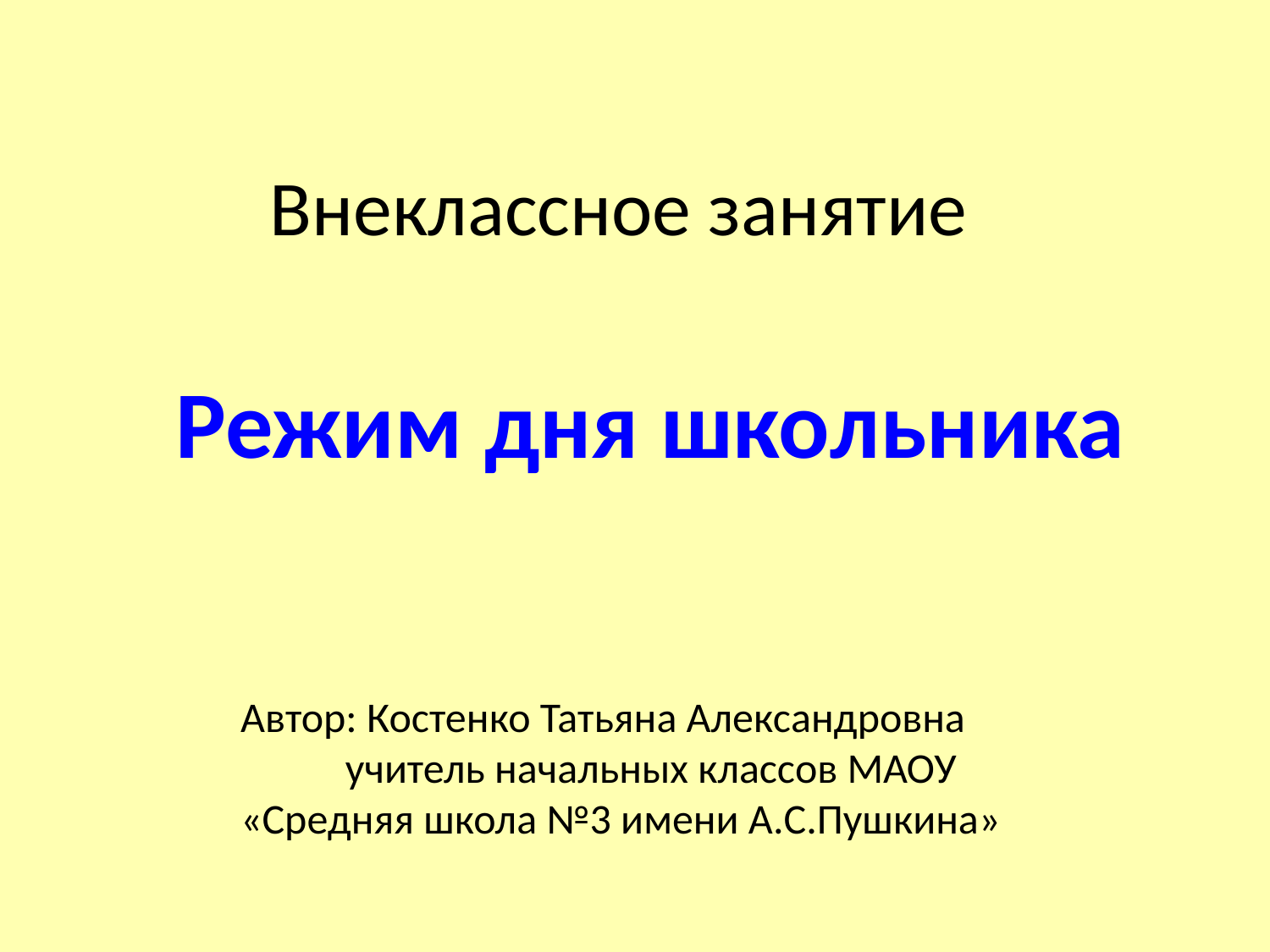

# Внеклассное занятие
Режим дня школьника
Автор: Костенко Татьяна Александровна
           учитель начальных классов МАОУ «Средняя школа №3 имени А.С.Пушкина»